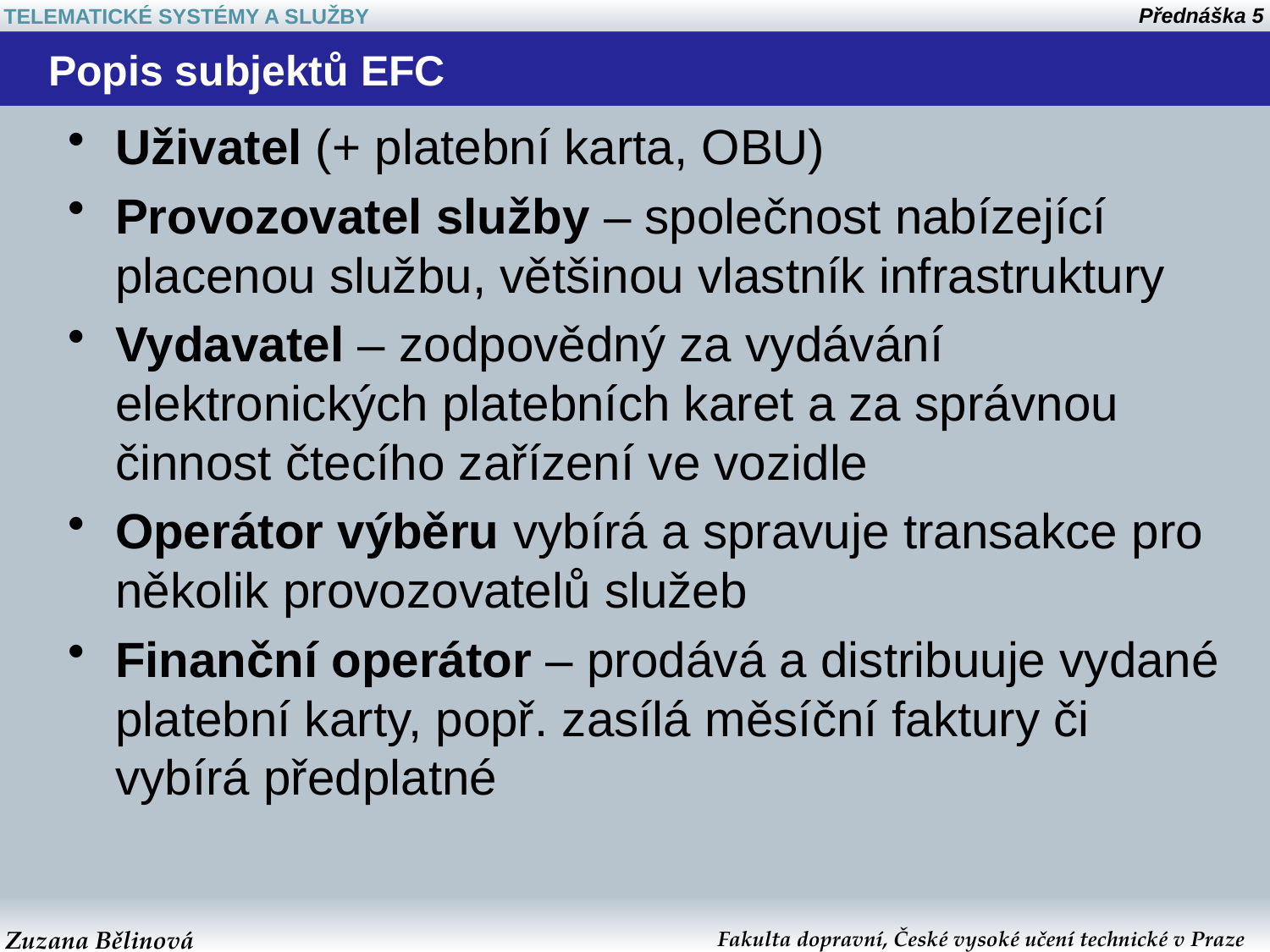

# Popis subjektů EFC
Uživatel (+ platební karta, OBU)
Provozovatel služby – společnost nabízející placenou službu, většinou vlastník infrastruktury
Vydavatel – zodpovědný za vydávání elektronických platebních karet a za správnou činnost čtecího zařízení ve vozidle
Operátor výběru vybírá a spravuje transakce pro několik provozovatelů služeb
Finanční operátor – prodává a distribuuje vydané platební karty, popř. zasílá měsíční faktury či vybírá předplatné